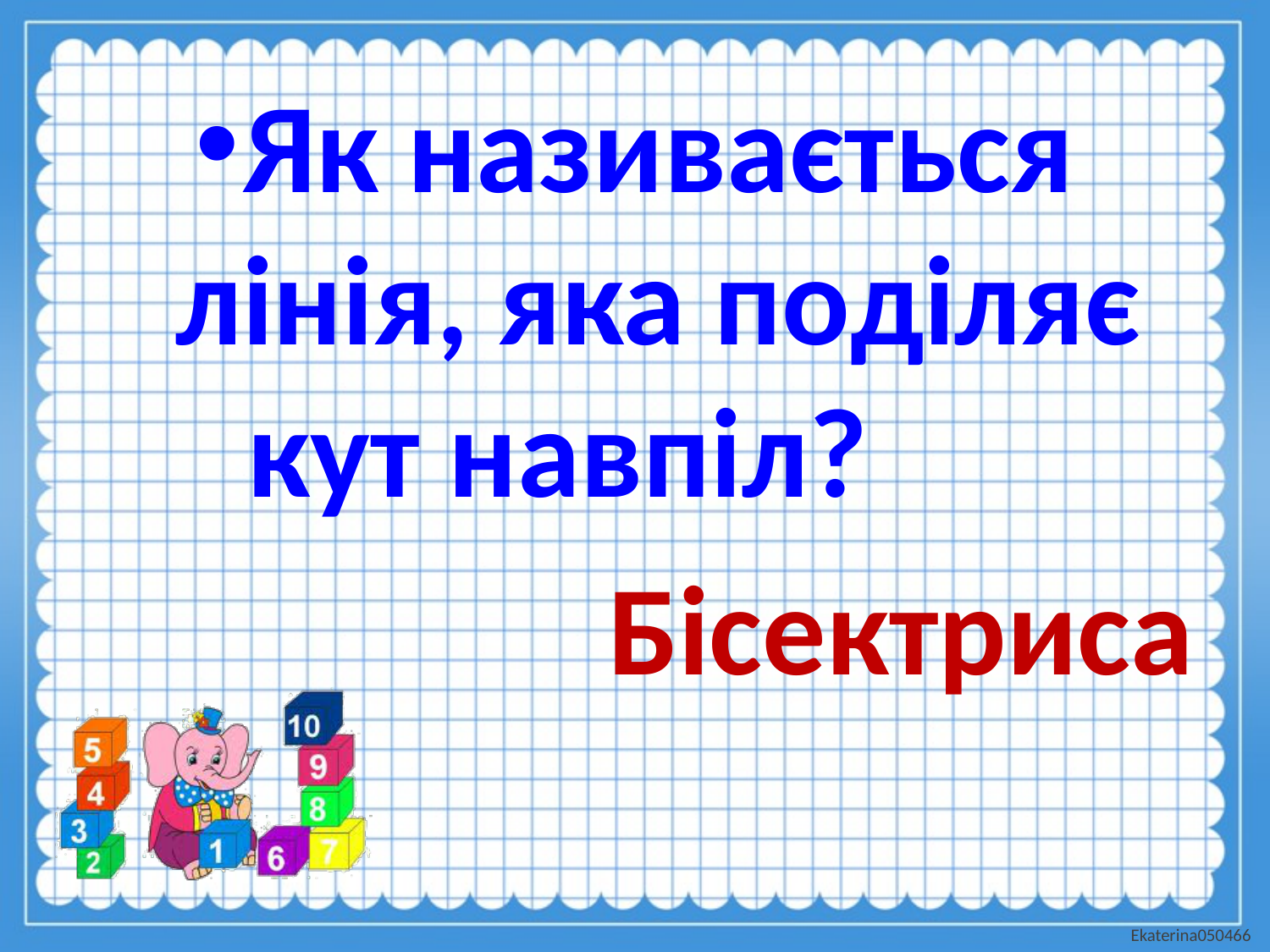

#
Як називається лінія, яка поділяє кут навпіл?
Бісектриса